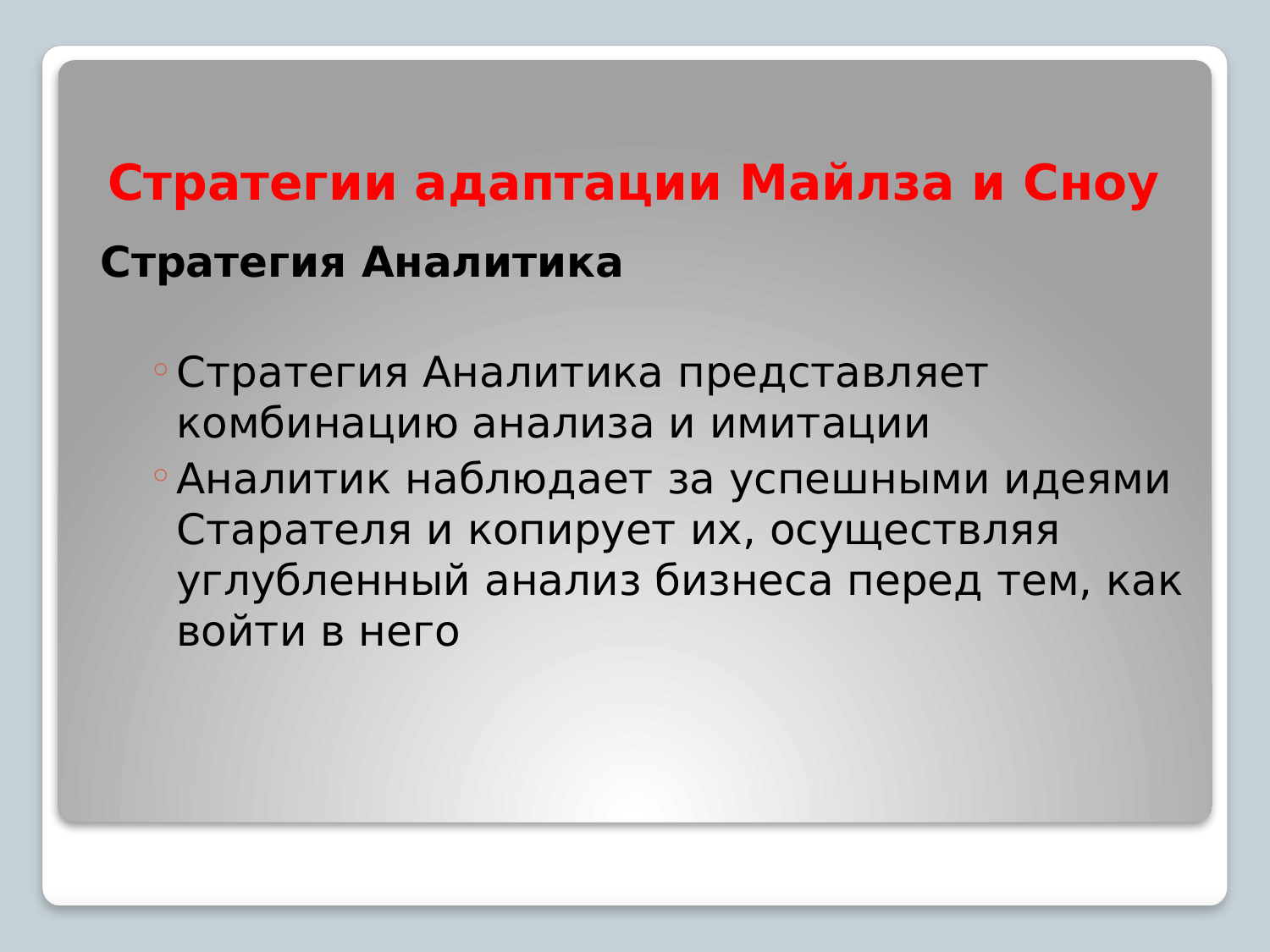

# Стратегии адаптации Майлза и Сноу
Стратегия Аналитика

Стратегия Аналитика представляет комбинацию анализа и имитации
Аналитик наблюдает за успешными идеями Старателя и копирует их, осуществляя углубленный анализ бизнеса перед тем, как войти в него